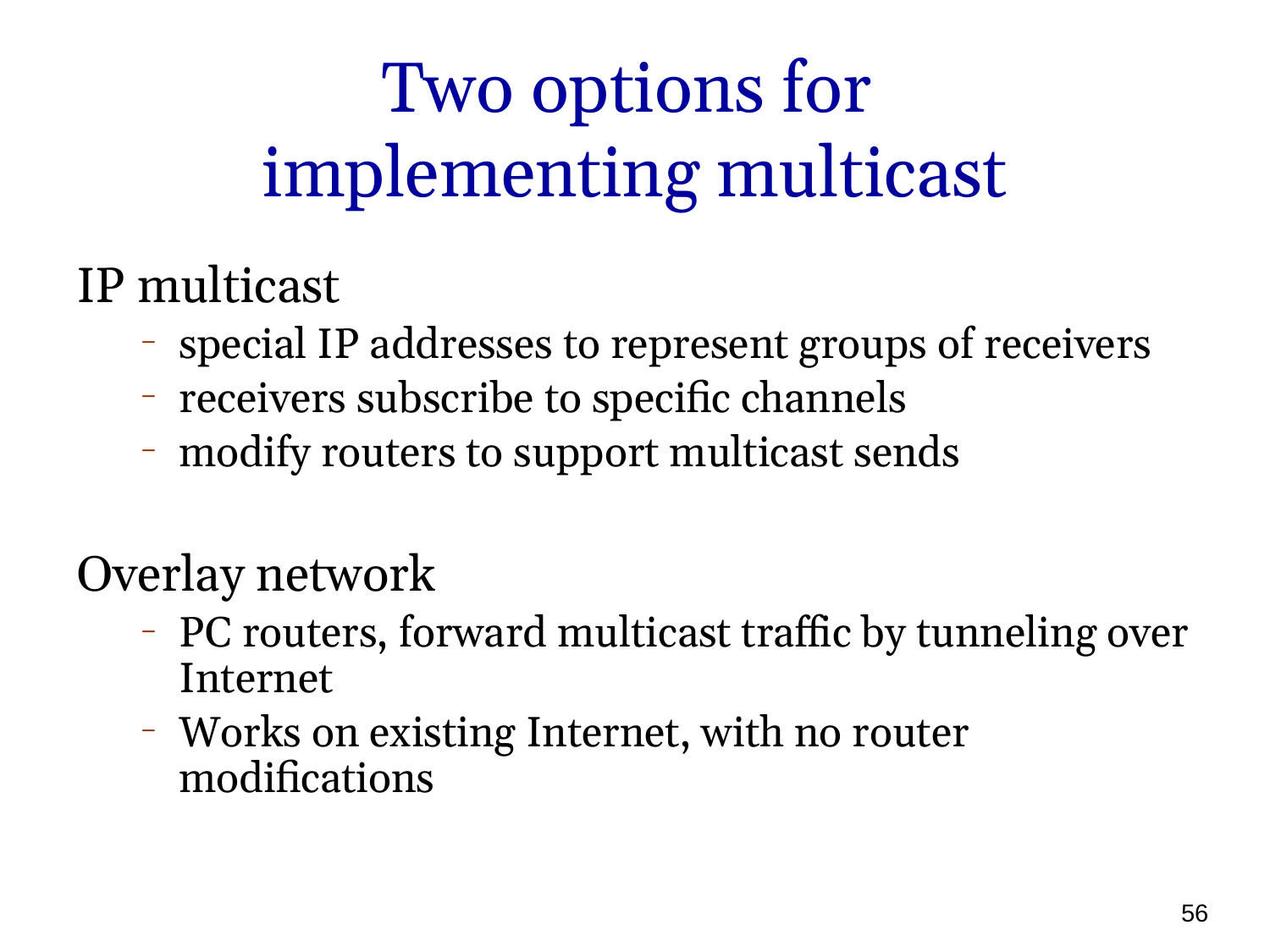

# Two options for implementing multicast
IP multicast
special IP addresses to represent groups of receivers
receivers subscribe to specific channels
modify routers to support multicast sends

Overlay network
PC routers, forward multicast traffic by tunneling over Internet
Works on existing Internet, with no router modifications
56